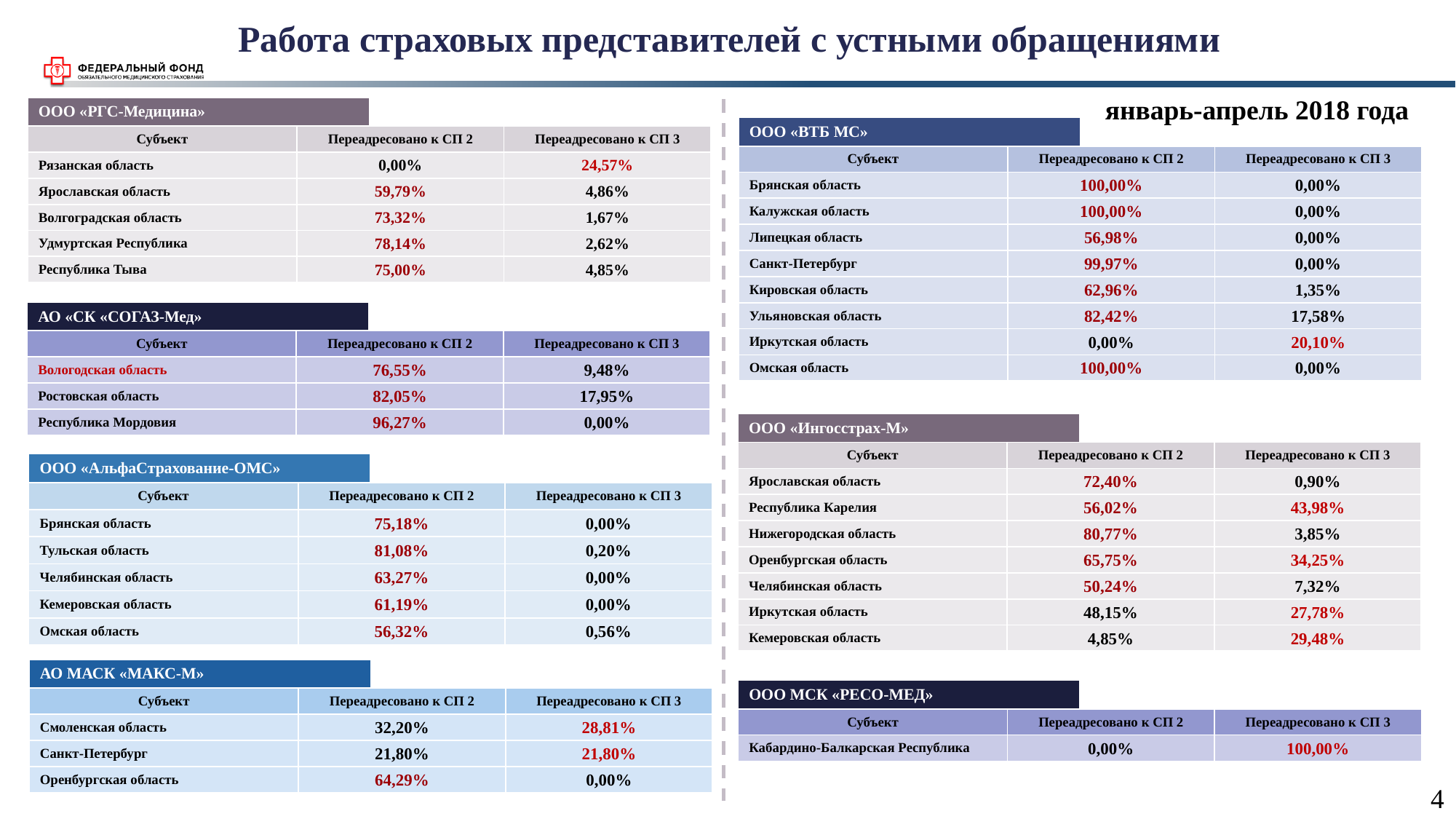

Работа страховых представителей с устными обращениями
январь-апрель 2018 года
| ООО «РГС-Медицина» |  |  |  |
| --- | --- | --- | --- |
| Субъект | Переадресовано к СП 2 |  | Переадресовано к СП 3 |
| Рязанская область | 0,00% |  | 24,57% |
| Ярославская область | 59,79% |  | 4,86% |
| Волгоградская область | 73,32% |  | 1,67% |
| Удмуртская Республика | 78,14% |  | 2,62% |
| Республика Тыва | 75,00% |  | 4,85% |
| ООО «ВТБ МС» |  |  |  |
| --- | --- | --- | --- |
| Субъект | Переадресовано к СП 2 |  | Переадресовано к СП 3 |
| Брянская область | 100,00% |  | 0,00% |
| Калужская область | 100,00% |  | 0,00% |
| Липецкая область | 56,98% |  | 0,00% |
| Санкт-Петербург | 99,97% |  | 0,00% |
| Кировская область | 62,96% |  | 1,35% |
| Ульяновская область | 82,42% |  | 17,58% |
| Иркутская область | 0,00% |  | 20,10% |
| Омская область | 100,00% |  | 0,00% |
| АО «СК «СОГАЗ-Мед» |  |  |  |
| --- | --- | --- | --- |
| Субъект | Переадресовано к СП 2 |  | Переадресовано к СП 3 |
| Вологодская область | 76,55% |  | 9,48% |
| Ростовская область | 82,05% |  | 17,95% |
| Республика Мордовия | 96,27% |  | 0,00% |
| ООО «Ингосстрах-М» |  |  |  |
| --- | --- | --- | --- |
| Субъект | Переадресовано к СП 2 |  | Переадресовано к СП 3 |
| Ярославская область | 72,40% |  | 0,90% |
| Республика Карелия | 56,02% |  | 43,98% |
| Нижегородская область | 80,77% |  | 3,85% |
| Оренбургская область | 65,75% |  | 34,25% |
| Челябинская область | 50,24% |  | 7,32% |
| Иркутская область | 48,15% |  | 27,78% |
| Кемеровская область | 4,85% |  | 29,48% |
| ООО «АльфаСтрахование-ОМС» |  |  |  |
| --- | --- | --- | --- |
| Субъект | Переадресовано к СП 2 |  | Переадресовано к СП 3 |
| Брянская область | 75,18% |  | 0,00% |
| Тульская область | 81,08% |  | 0,20% |
| Челябинская область | 63,27% |  | 0,00% |
| Кемеровская область | 61,19% |  | 0,00% |
| Омская область | 56,32% |  | 0,56% |
| АО МАСК «МАКС-М» |  |  |  |
| --- | --- | --- | --- |
| Субъект | Переадресовано к СП 2 |  | Переадресовано к СП 3 |
| Смоленская область | 32,20% |  | 28,81% |
| Санкт-Петербург | 21,80% |  | 21,80% |
| Оренбургская область | 64,29% |  | 0,00% |
| ООО МСК «РЕСО-МЕД» |  |  |  |
| --- | --- | --- | --- |
| Субъект | Переадресовано к СП 2 |  | Переадресовано к СП 3 |
| Кабардино-Балкарская Республика | 0,00% |  | 100,00% |
4